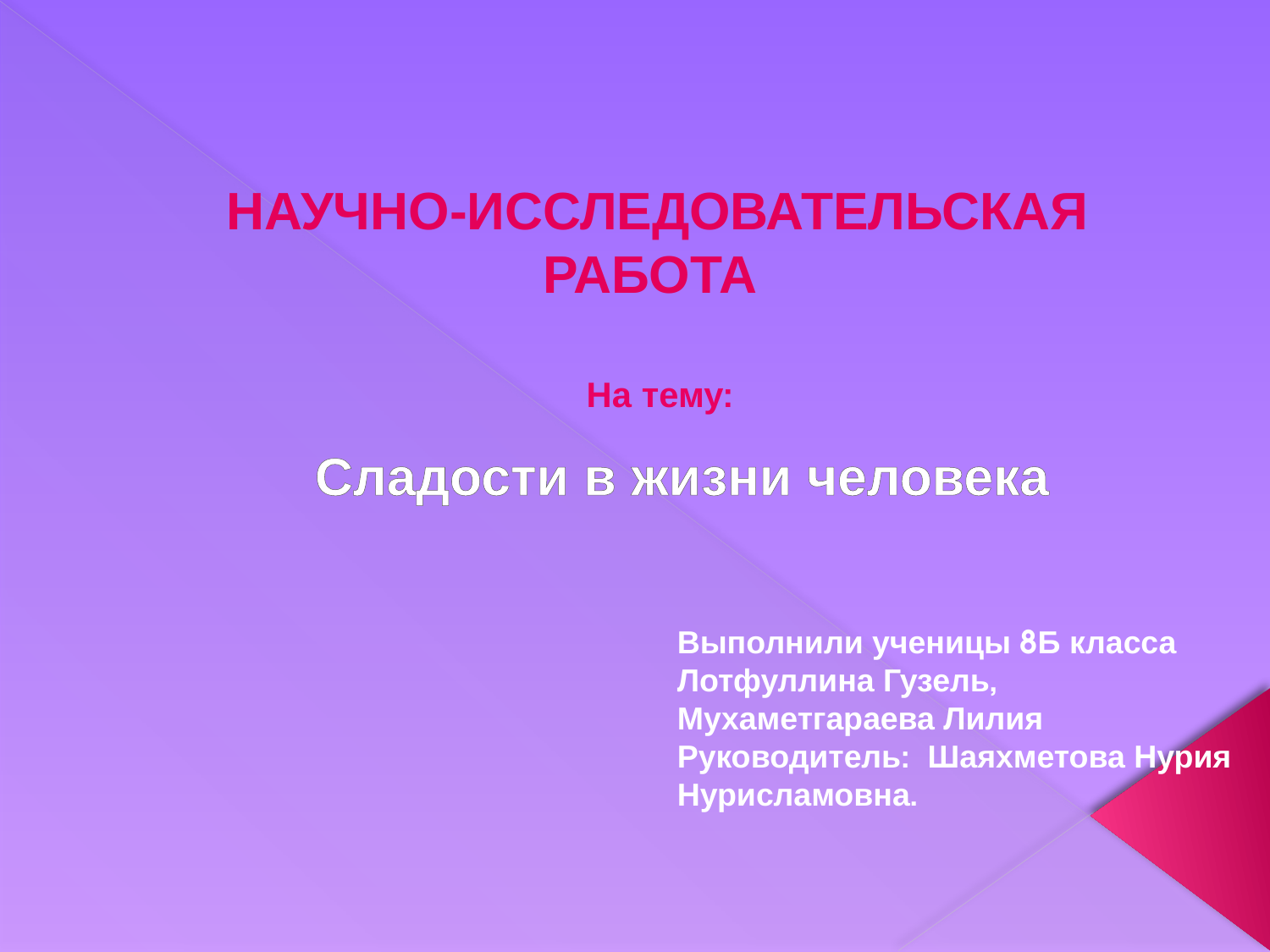

# Научно-Исследовательская работа
На тему:
Сладости в жизни человека

Выполнили ученицы 8Б класса Лотфуллина Гузель, Мухаметгараева Лилия
Руководитель:  Шаяхметова Нурия Нурисламовна.